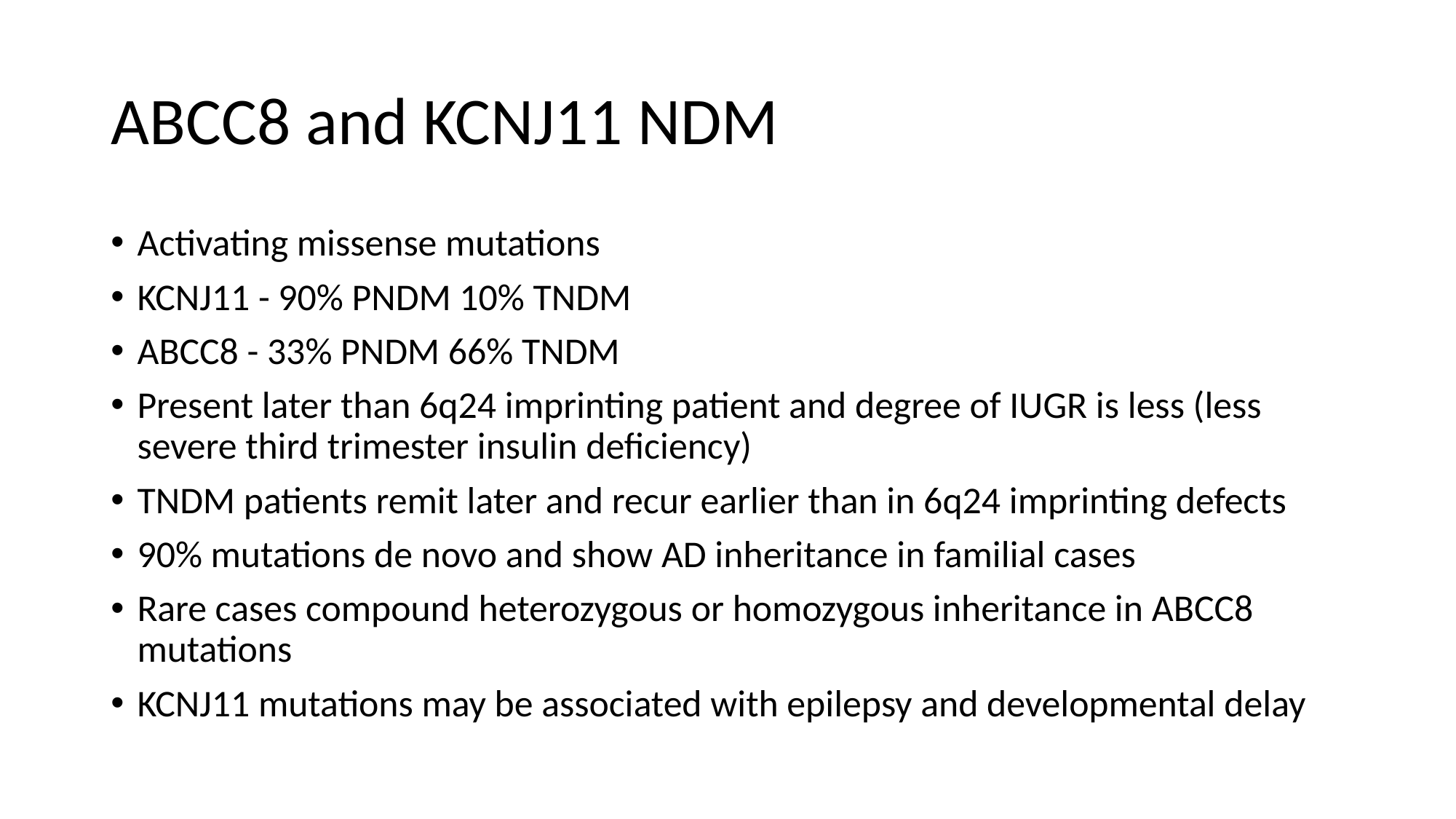

# ABCC8 and KCNJ11 NDM
Activating missense mutations
KCNJ11 - 90% PNDM 10% TNDM
ABCC8 - 33% PNDM 66% TNDM
Present later than 6q24 imprinting patient and degree of IUGR is less (less severe third trimester insulin deficiency)
TNDM patients remit later and recur earlier than in 6q24 imprinting defects
90% mutations de novo and show AD inheritance in familial cases
Rare cases compound heterozygous or homozygous inheritance in ABCC8 mutations
KCNJ11 mutations may be associated with epilepsy and developmental delay